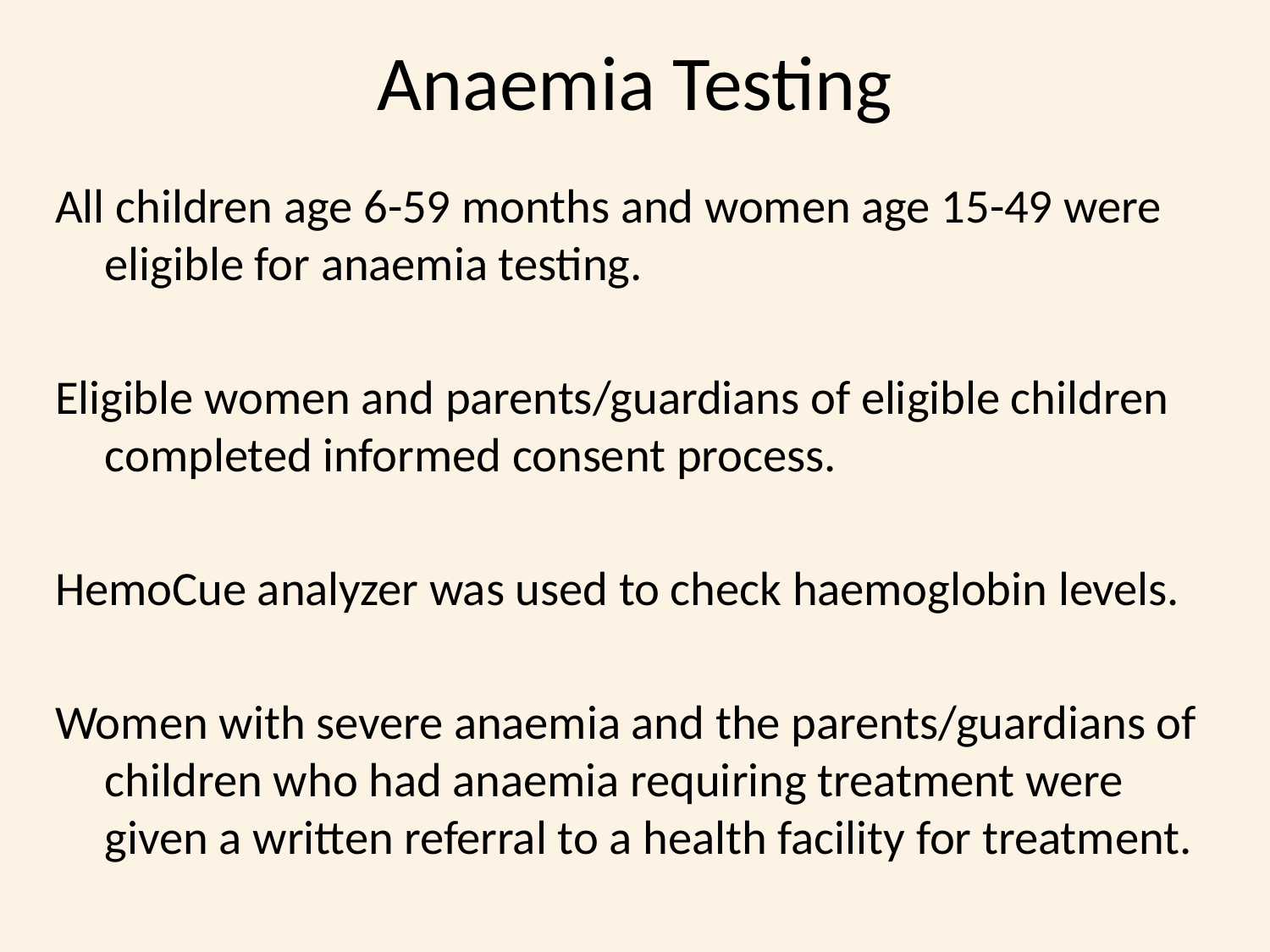

# Anaemia Testing
All children age 6-59 months and women age 15-49 were eligible for anaemia testing.

Eligible women and parents/guardians of eligible children completed informed consent process.

HemoCue analyzer was used to check haemoglobin levels.

Women with severe anaemia and the parents/guardians of children who had anaemia requiring treatment were given a written referral to a health facility for treatment.